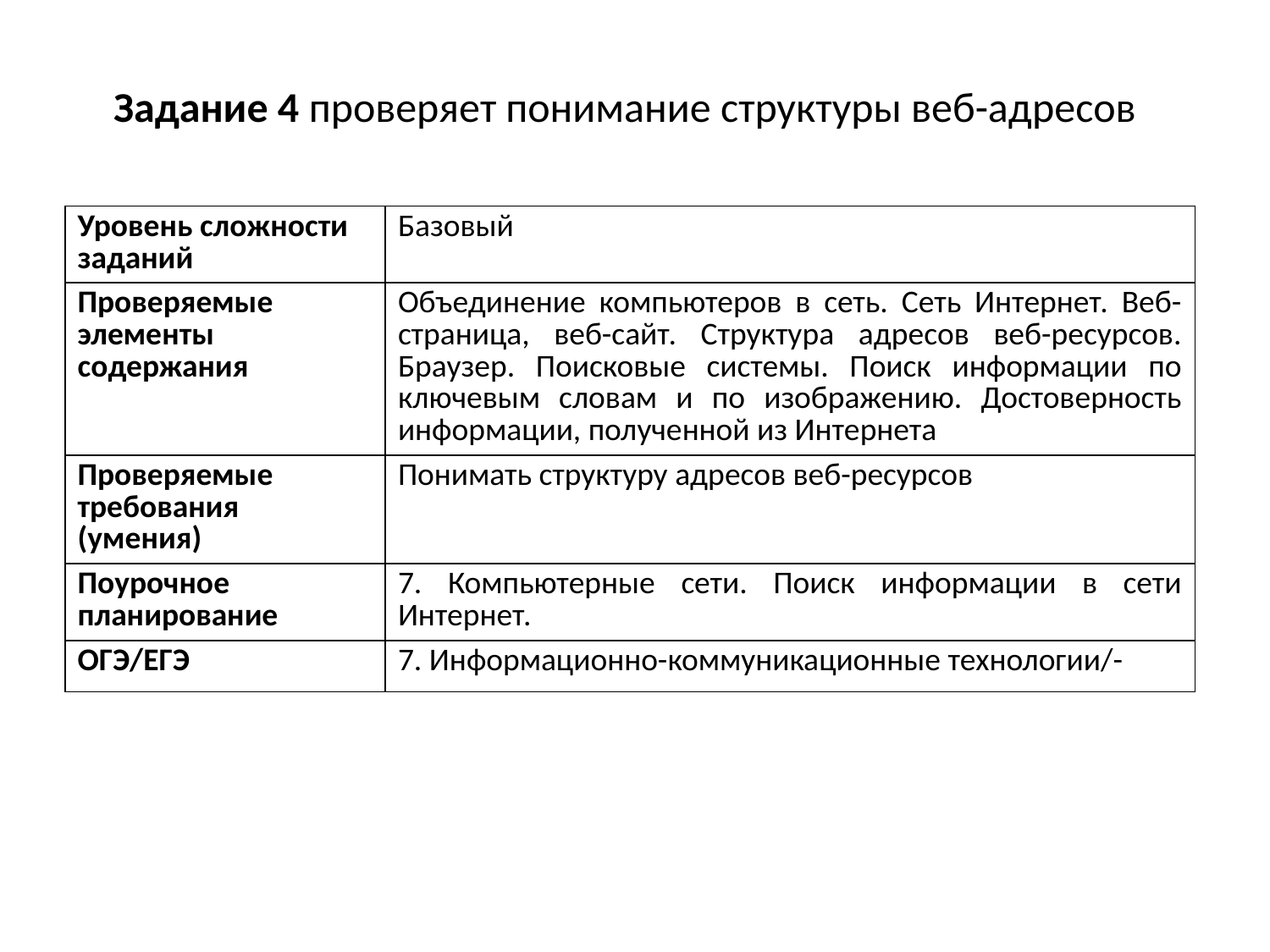

# Задание 4 проверяет понимание структуры веб-адресов
| Уровень сложности заданий | Базовый |
| --- | --- |
| Проверяемые элементы содержания | Объединение компьютеров в сеть. Сеть Интернет. Веб-страница, веб-сайт. Структура адресов веб-ресурсов. Браузер. Поисковые системы. Поиск информации по ключевым словам и по изображению. Достоверность информации, полученной из Интернета |
| Проверяемые требования (умения) | Понимать структуру адресов веб-ресурсов |
| Поурочное планирование | 7. Компьютерные сети. Поиск информации в сети Интернет. |
| ОГЭ/ЕГЭ | 7. Информационно-коммуникационные технологии/- |